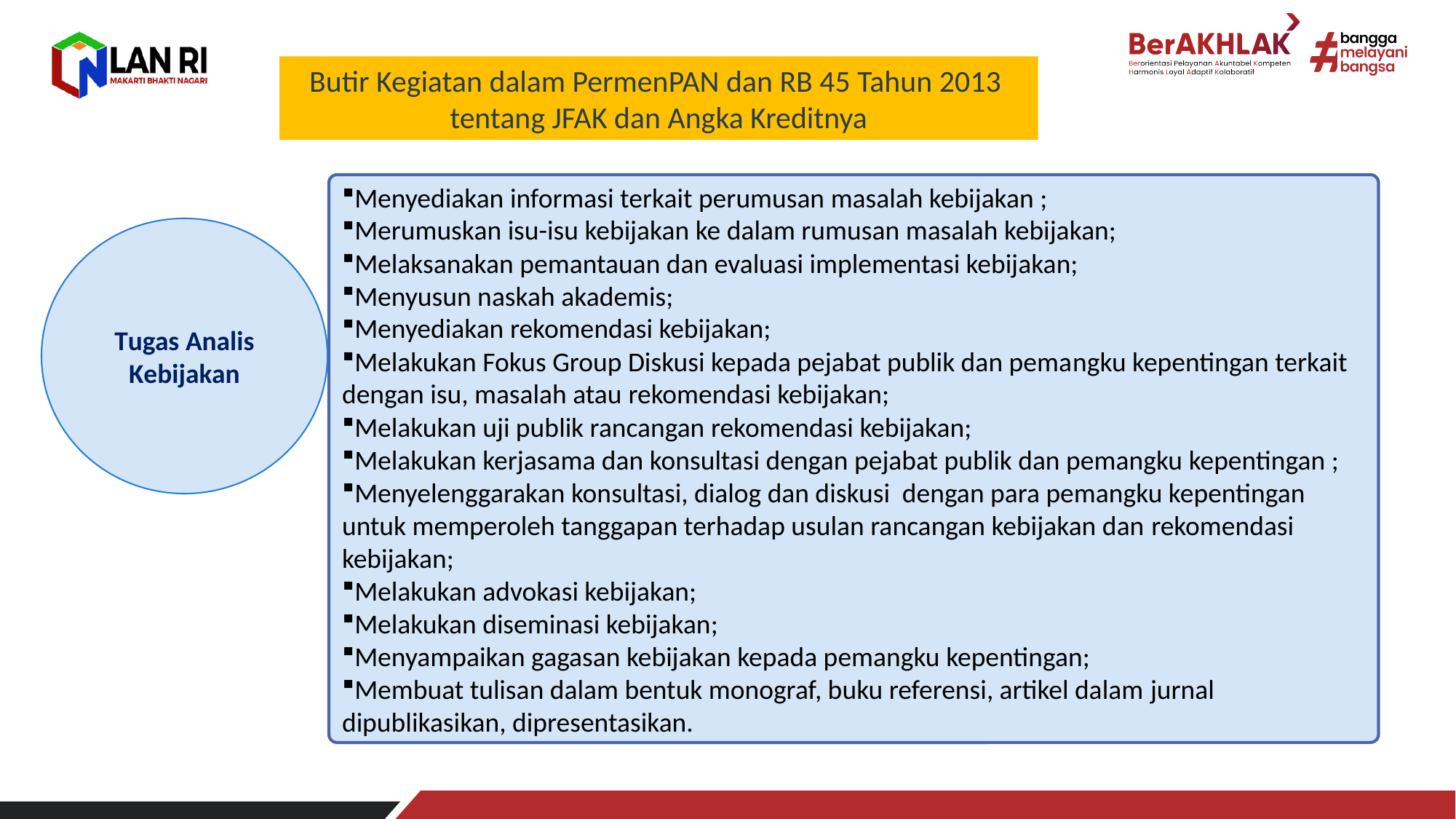

Butir Kegiatan dalam PermenPAN dan RB 45 Tahun 2013
tentang JFAK dan Angka Kreditnya
Menyediakan informasi terkait perumusan masalah kebijakan ;
Merumuskan isu-isu kebijakan ke dalam rumusan masalah kebijakan;
Melaksanakan pemantauan dan evaluasi implementasi kebijakan;
Menyusun naskah akademis;
Menyediakan rekomendasi kebijakan;
Melakukan Fokus Group Diskusi kepada pejabat publik dan pemangku kepentingan terkait dengan isu, masalah atau rekomendasi kebijakan;
Melakukan uji publik rancangan rekomendasi kebijakan;
Melakukan kerjasama dan konsultasi dengan pejabat publik dan pemangku kepentingan ;
Menyelenggarakan konsultasi, dialog dan diskusi  dengan para pemangku kepentingan untuk memperoleh tanggapan terhadap usulan rancangan kebijakan dan rekomendasi kebijakan;
Melakukan advokasi kebijakan;
Melakukan diseminasi kebijakan;
Menyampaikan gagasan kebijakan kepada pemangku kepentingan;
Membuat tulisan dalam bentuk monograf, buku referensi, artikel dalam jurnal dipublikasikan, dipresentasikan.
Tugas Analis Kebijakan